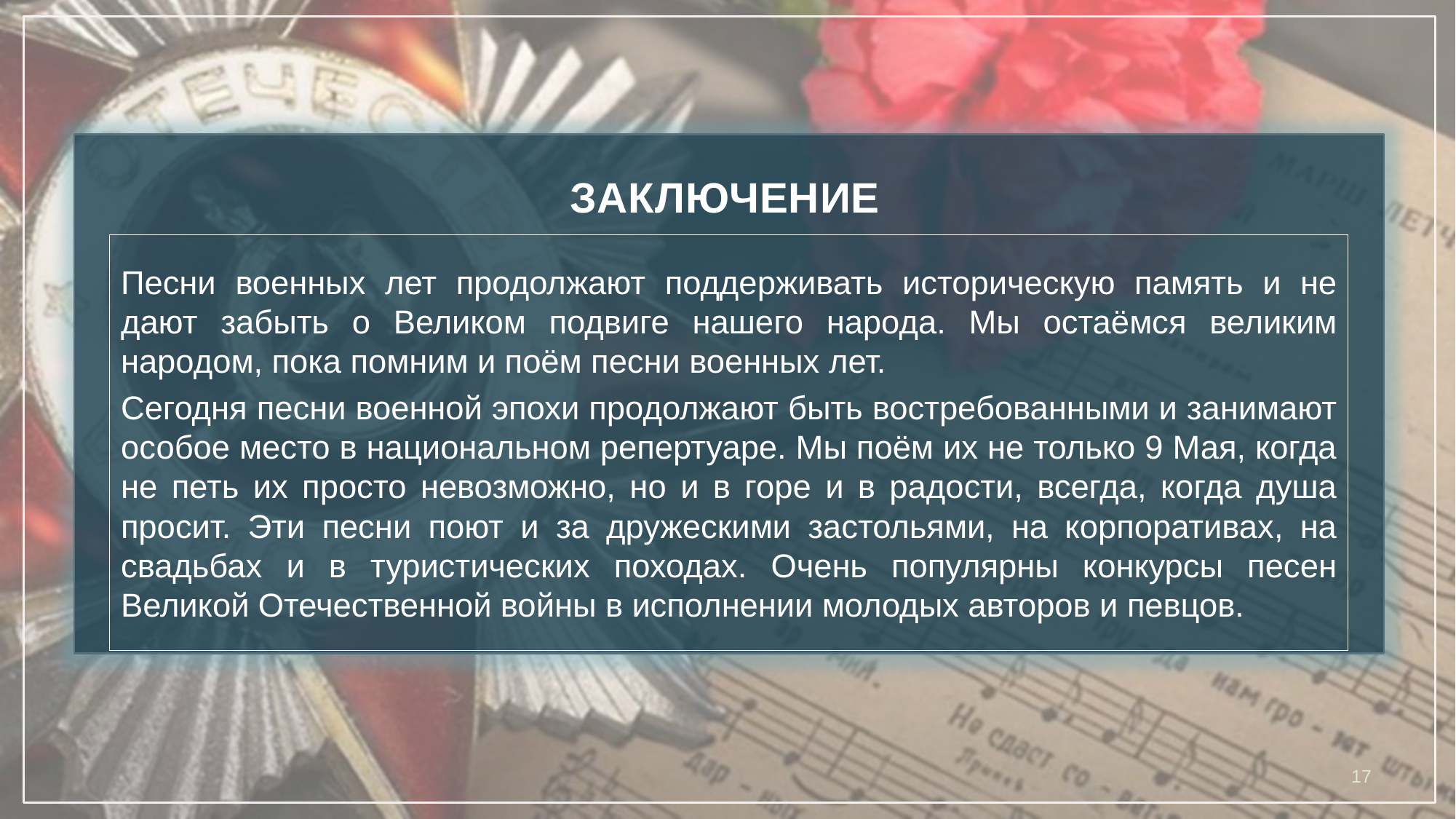

# ЗАКЛЮЧЕНИЕ
Песни военных лет продолжают поддерживать историческую память и не дают забыть о Великом подвиге нашего народа. Мы остаёмся великим народом, пока помним и поём песни военных лет.
Сегодня песни военной эпохи продолжают быть востребованными и занимают особое место в национальном репертуаре. Мы поём их не только 9 Мая, когда не петь их просто невозможно, но и в горе и в радости, всегда, когда душа просит. Эти песни поют и за дружескими застольями, на корпоративах, на свадьбах и в туристических походах. Очень популярны конкурсы песен Великой Отечественной войны в исполнении молодых авторов и певцов.
17